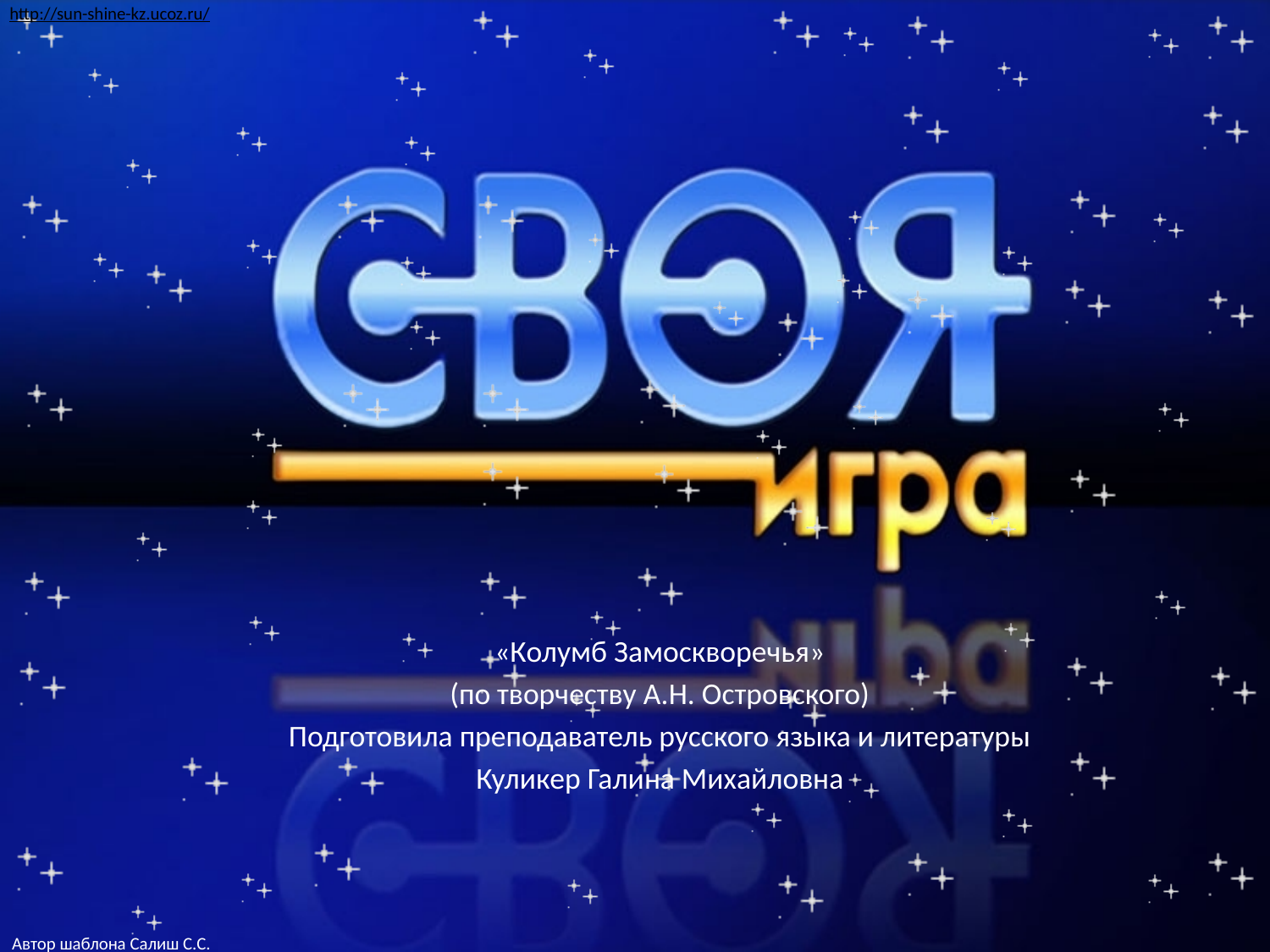

«Колумб Замоскворечья»
(по творчеству А.Н. Островского)
Подготовила преподаватель русского языка и литературы
Куликер Галина Михайловна